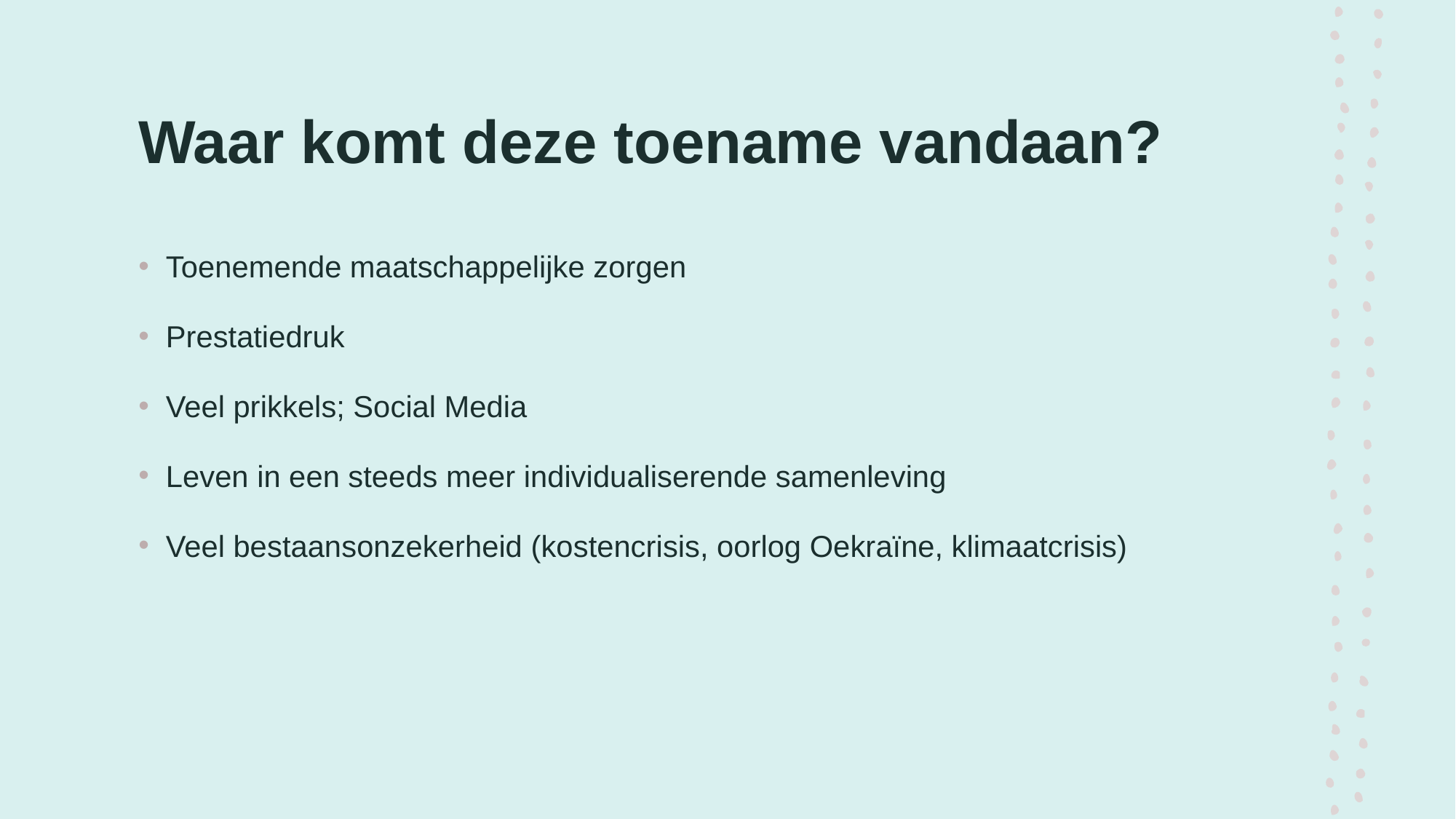

# Waar komt deze toename vandaan?
Toenemende maatschappelijke zorgen
Prestatiedruk
Veel prikkels; Social Media
Leven in een steeds meer individualiserende samenleving
Veel bestaansonzekerheid (kostencrisis, oorlog Oekraïne, klimaatcrisis)